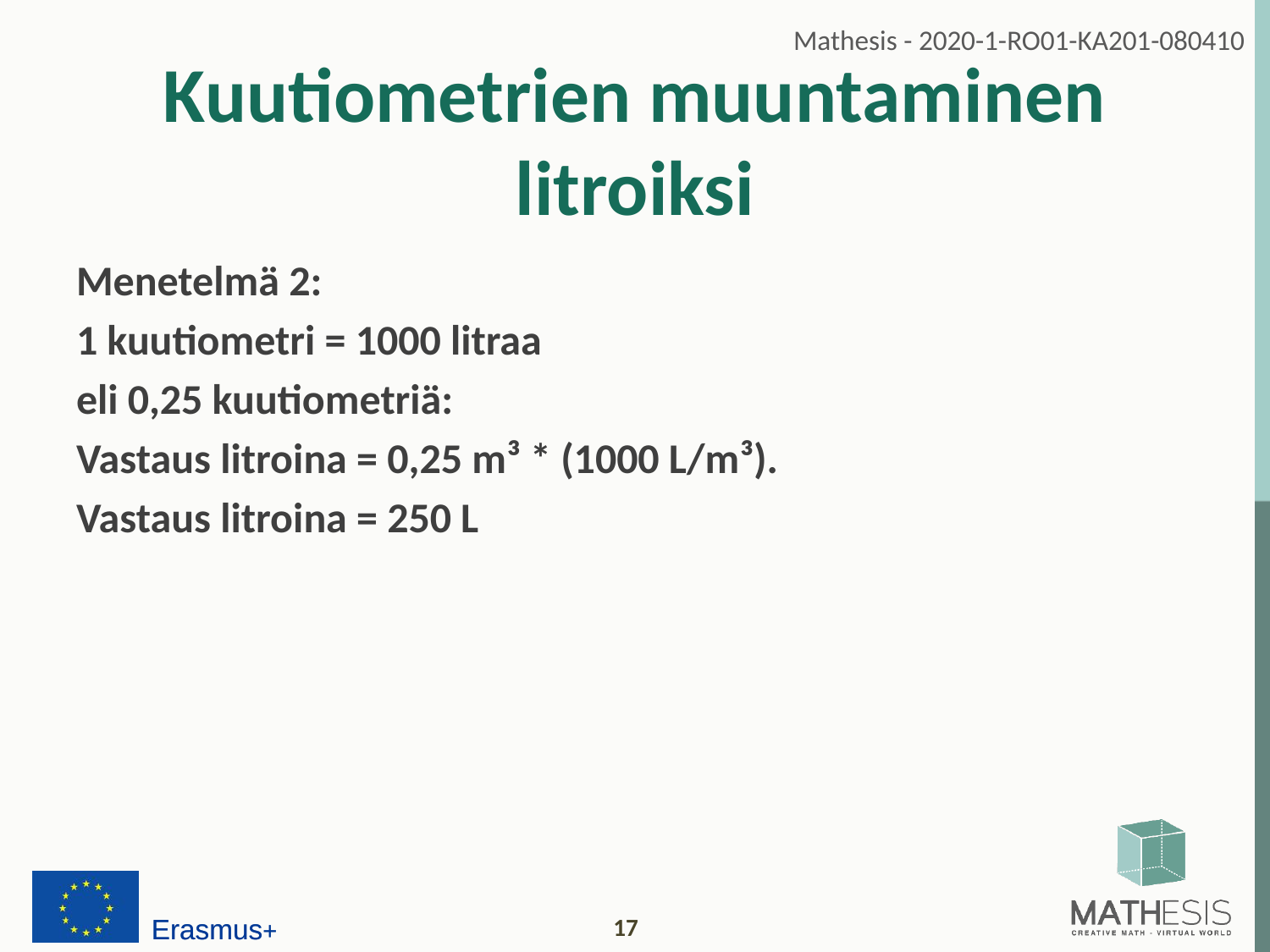

# Kuutiometrien muuntaminen litroiksi

Menetelmä 2:
1 kuutiometri = 1000 litraa
eli 0,25 kuutiometriä:
Vastaus litroina = 0,25 m³ * (1000 L/m³).
Vastaus litroina = 250 L